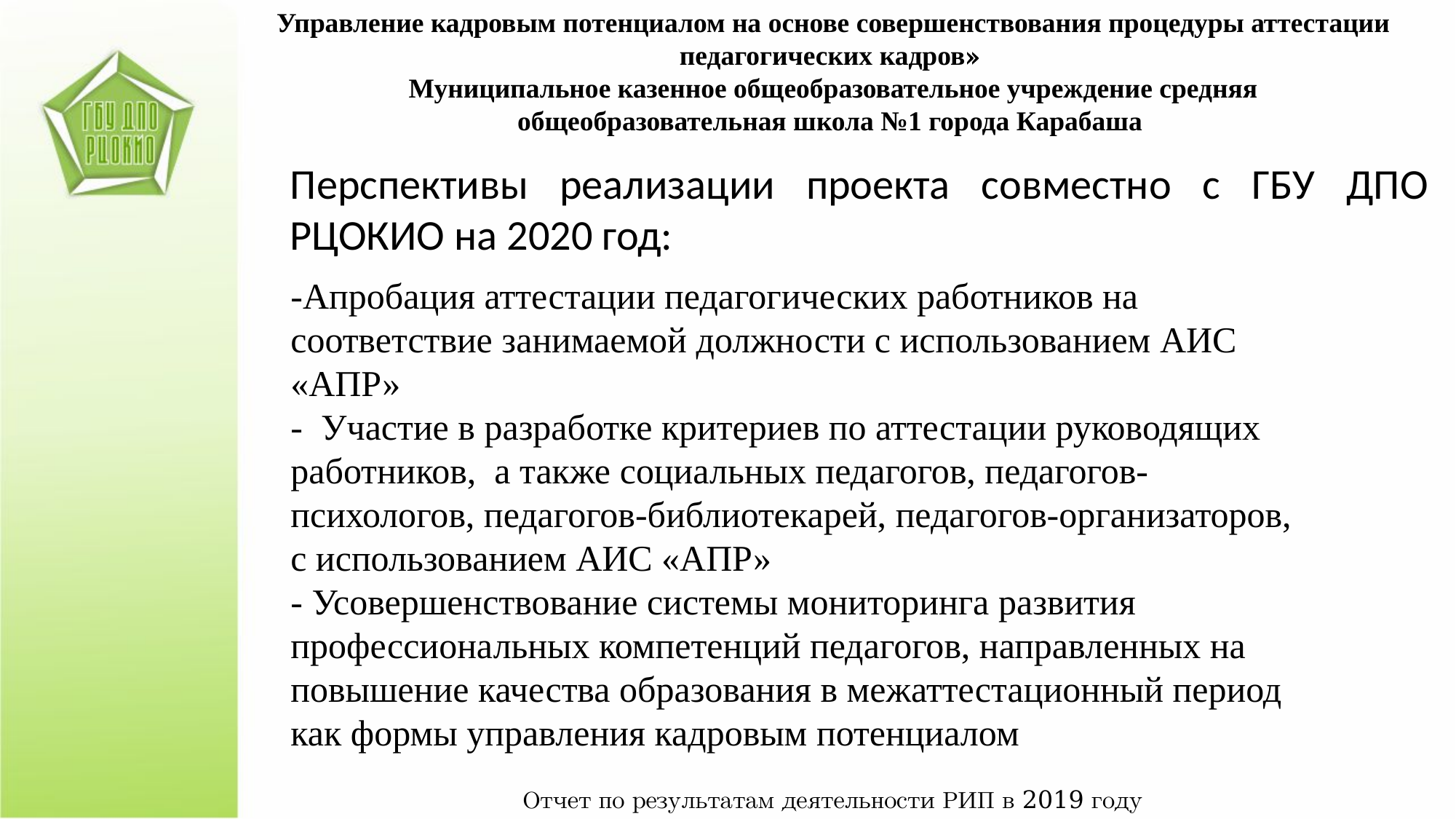

Управление кадровым потенциалом на основе совершенствования процедуры аттестации педагогических кадров»
Муниципальное казенное общеобразовательное учреждение средняя общеобразовательная школа №1 города Карабаша
Перспективы реализации проекта совместно с ГБУ ДПО РЦОКИО на 2020 год:
-Апробация аттестации педагогических работников на соответствие занимаемой должности с использованием АИС «АПР»
-  Участие в разработке критериев по аттестации руководящих работников,  а также социальных педагогов, педагогов-психологов, педагогов-библиотекарей, педагогов-организаторов, с использованием АИС «АПР»
- Усовершенствование системы мониторинга развития профессиональных компетенций педагогов, направленных на повышение качества образования в межаттестационный период как формы управления кадровым потенциалом
Отчет по результатам деятельности РИП в 2019 году